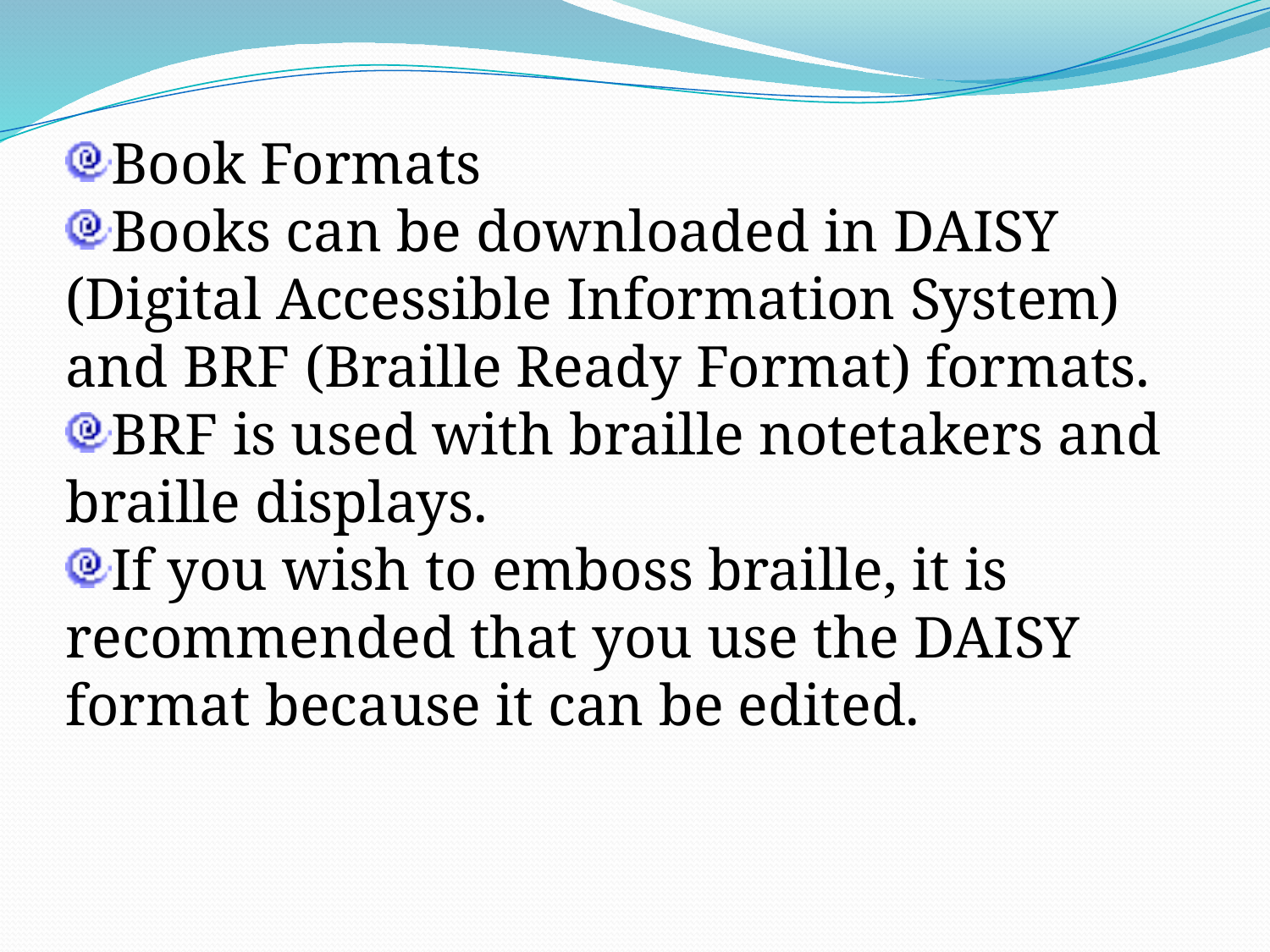

Book Formats
Books can be downloaded in DAISY (Digital Accessible Information System) and BRF (Braille Ready Format) formats.
BRF is used with braille notetakers and braille displays.
If you wish to emboss braille, it is recommended that you use the DAISY format because it can be edited.